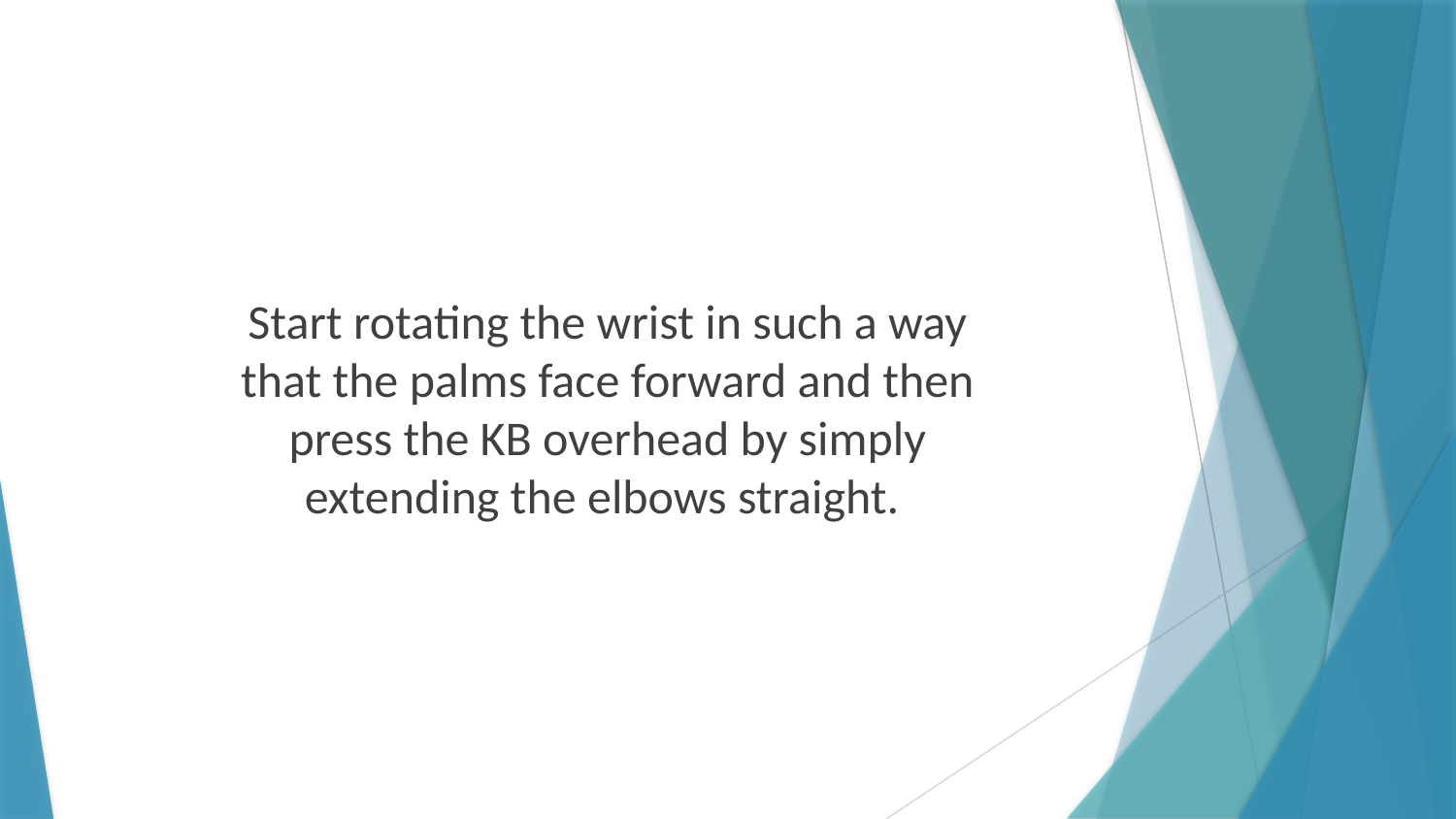

Start rotating the wrist in such a way that the palms face forward and then press the KB overhead by simply extending the elbows straight.